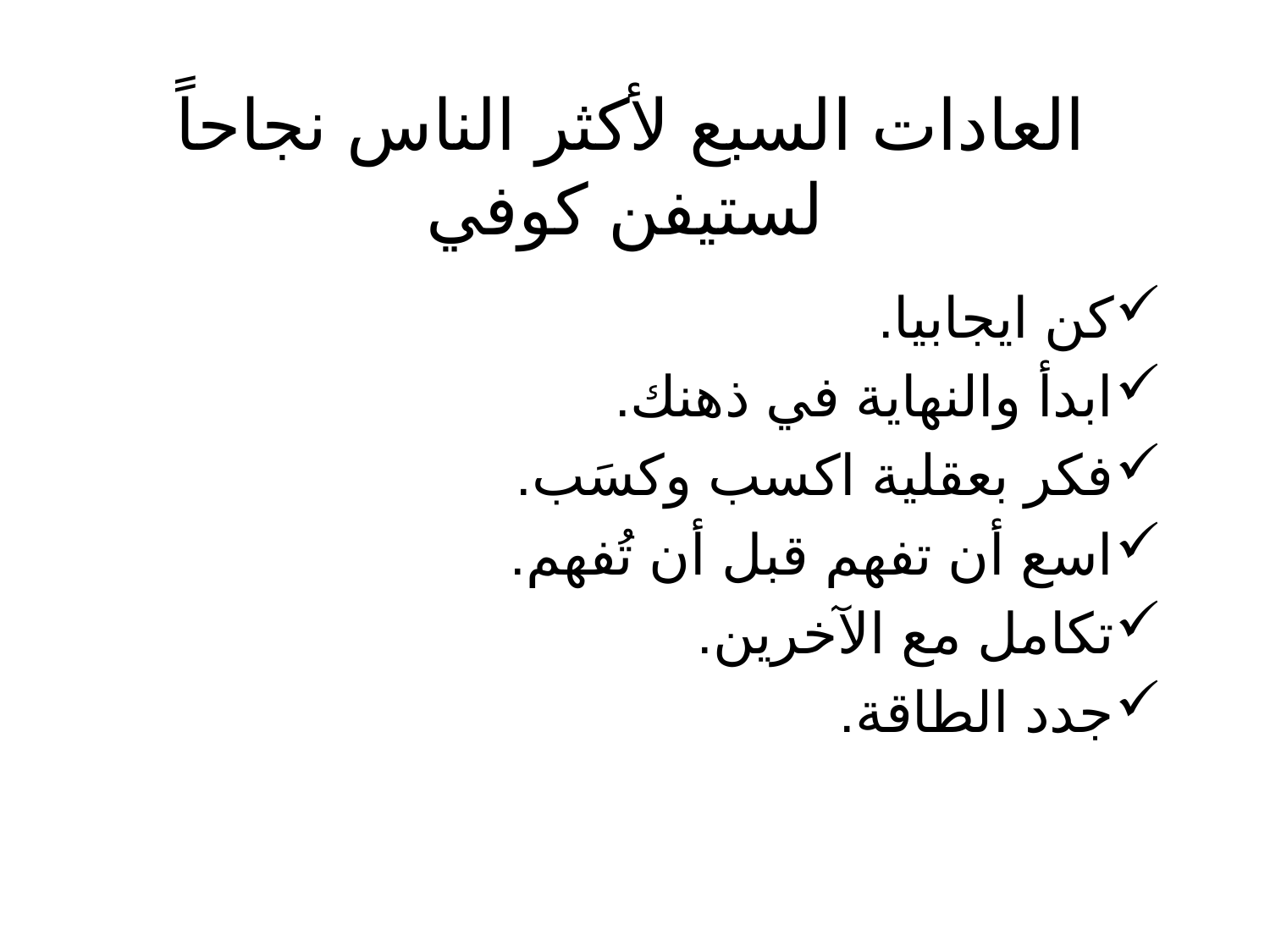

# العادات السبع لأكثر الناس نجاحاً لستيفن كوفي
كن ايجابيا.
ابدأ والنهاية في ذهنك.
فكر بعقلية اكسب وكسَب.
اسع أن تفهم قبل أن تُفهم.
تكامل مع الآخرين.
جدد الطاقة.